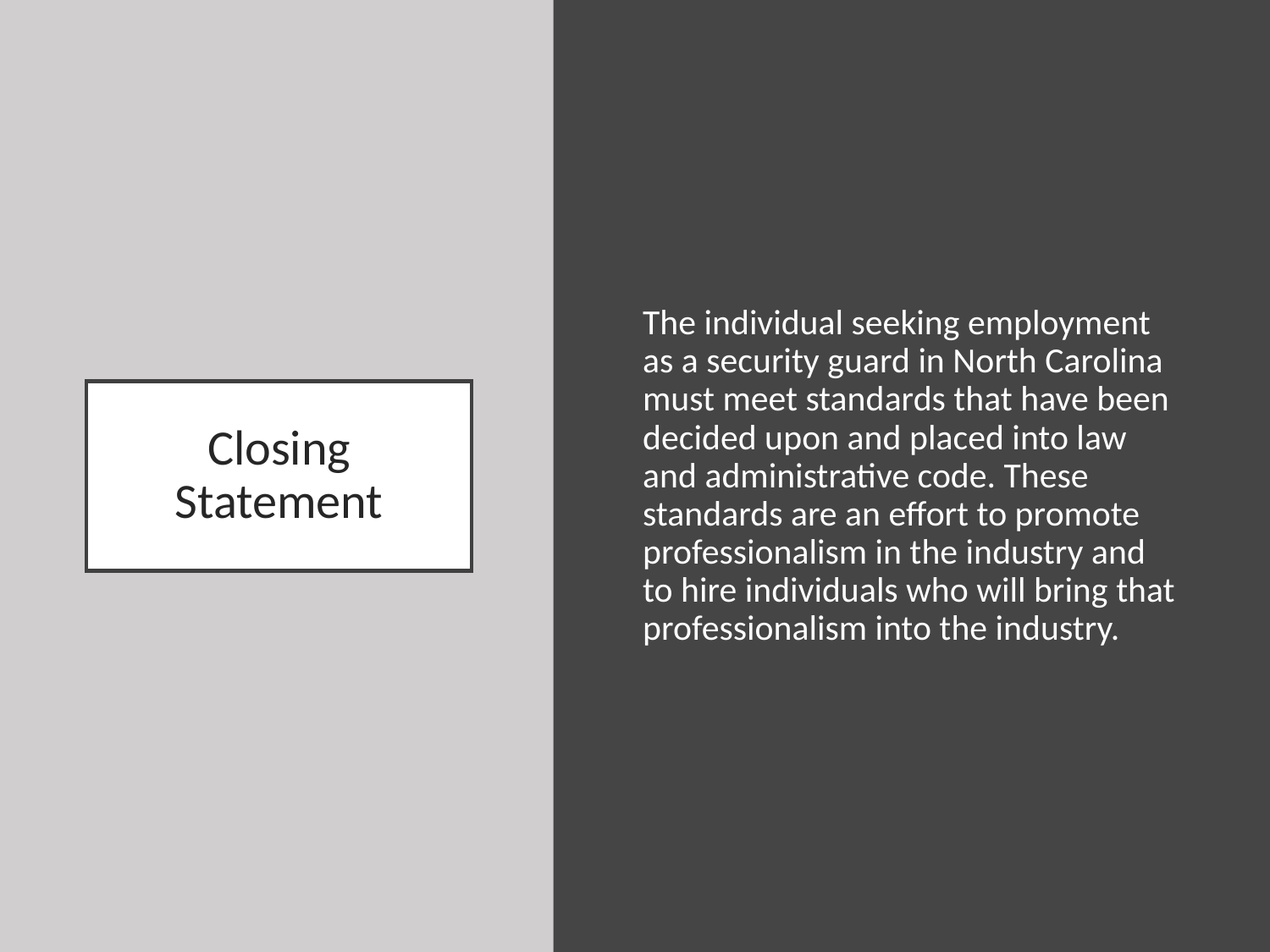

The individual seeking employment as a security guard in North Carolina must meet standards that have been decided upon and placed into law and administrative code. These standards are an effort to promote professionalism in the industry and to hire individuals who will bring that professionalism into the industry.
# Closing Statement